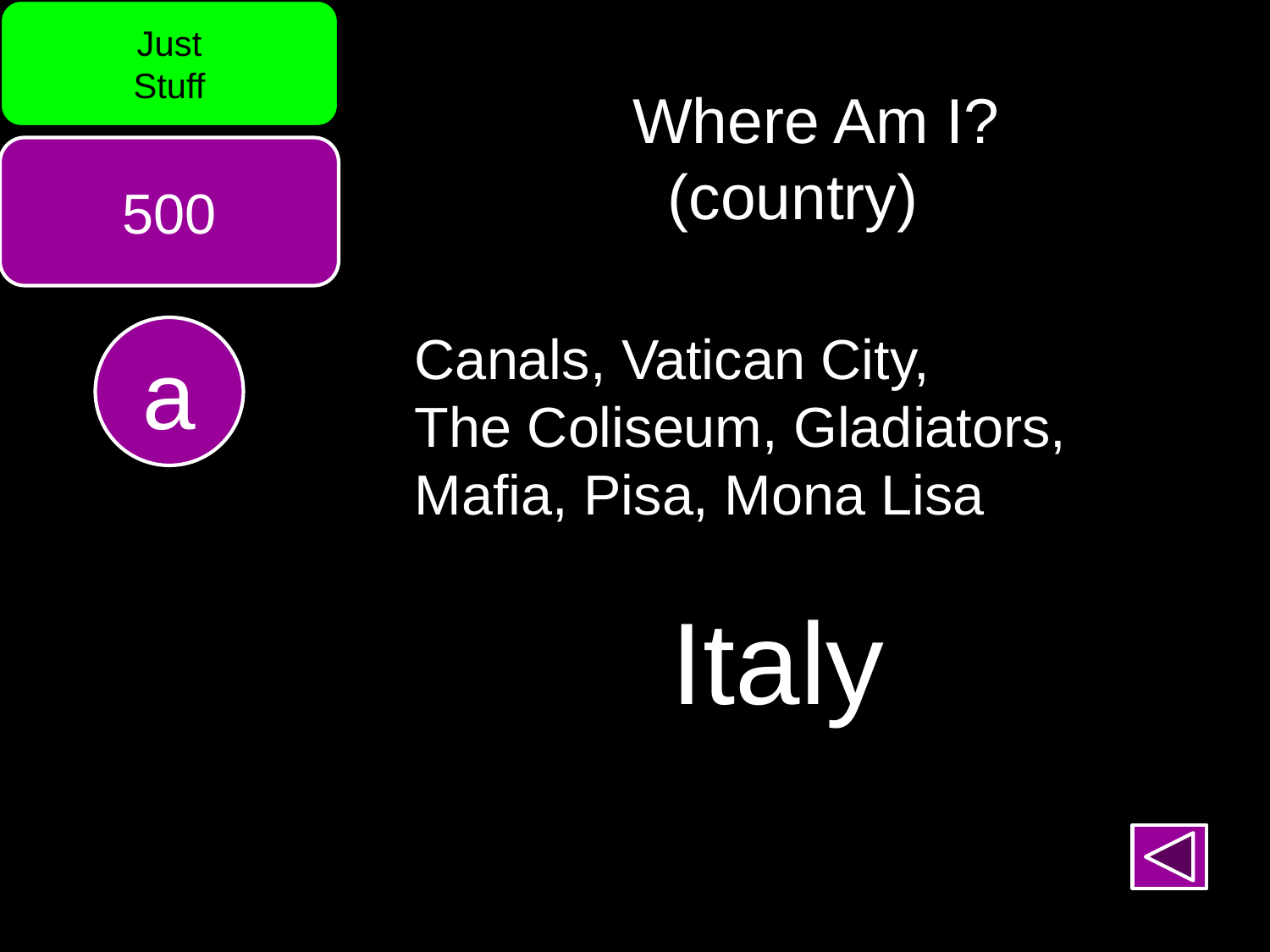

Just
Stuff
Where Am I?
  (country)
500
a
Canals, Vatican City,
The Coliseum, Gladiators,
Mafia, Pisa, Mona Lisa
Italy